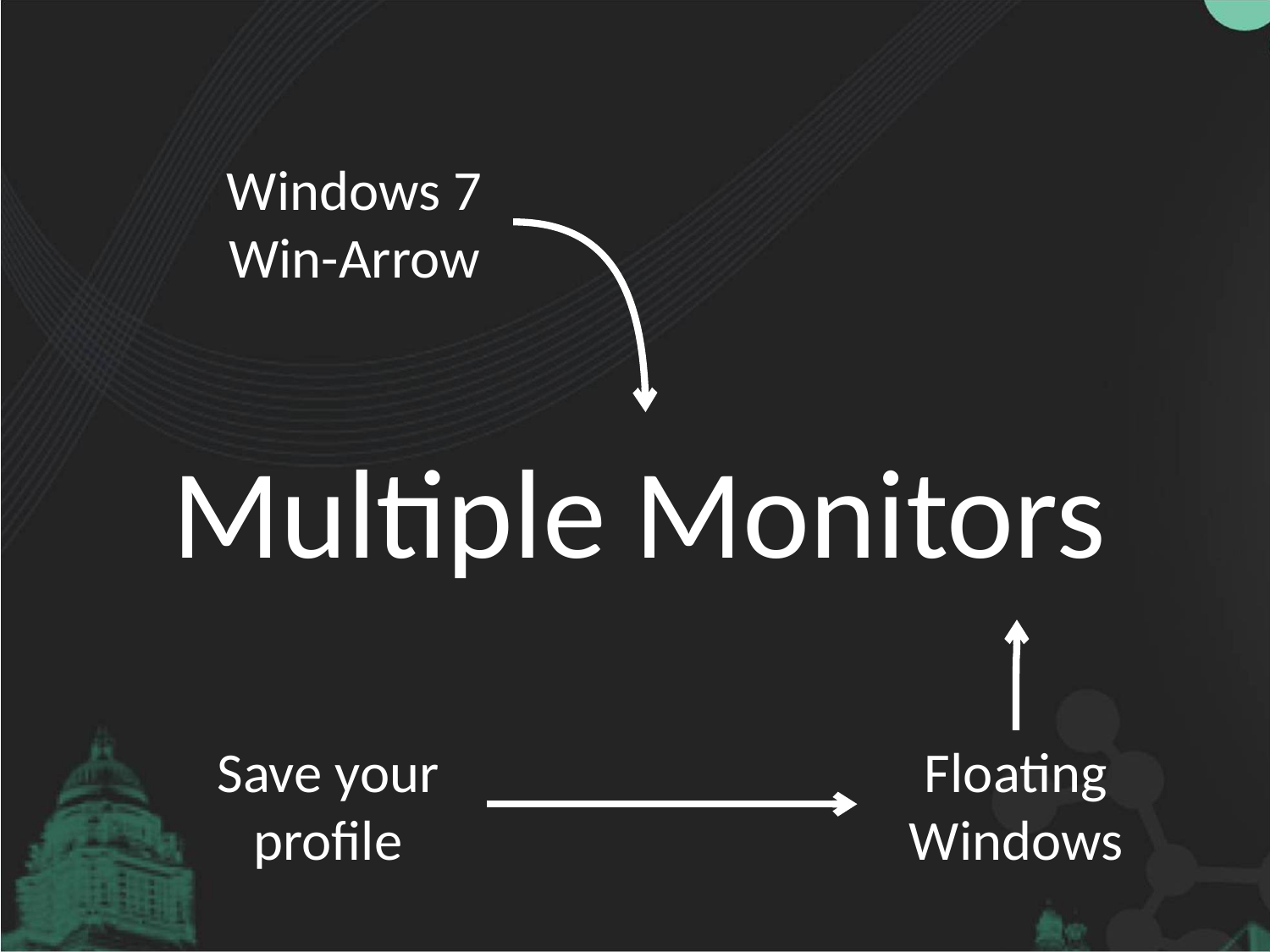

Windows 7
Win-Arrow
# Multiple Monitors
Save your profile
Floating Windows